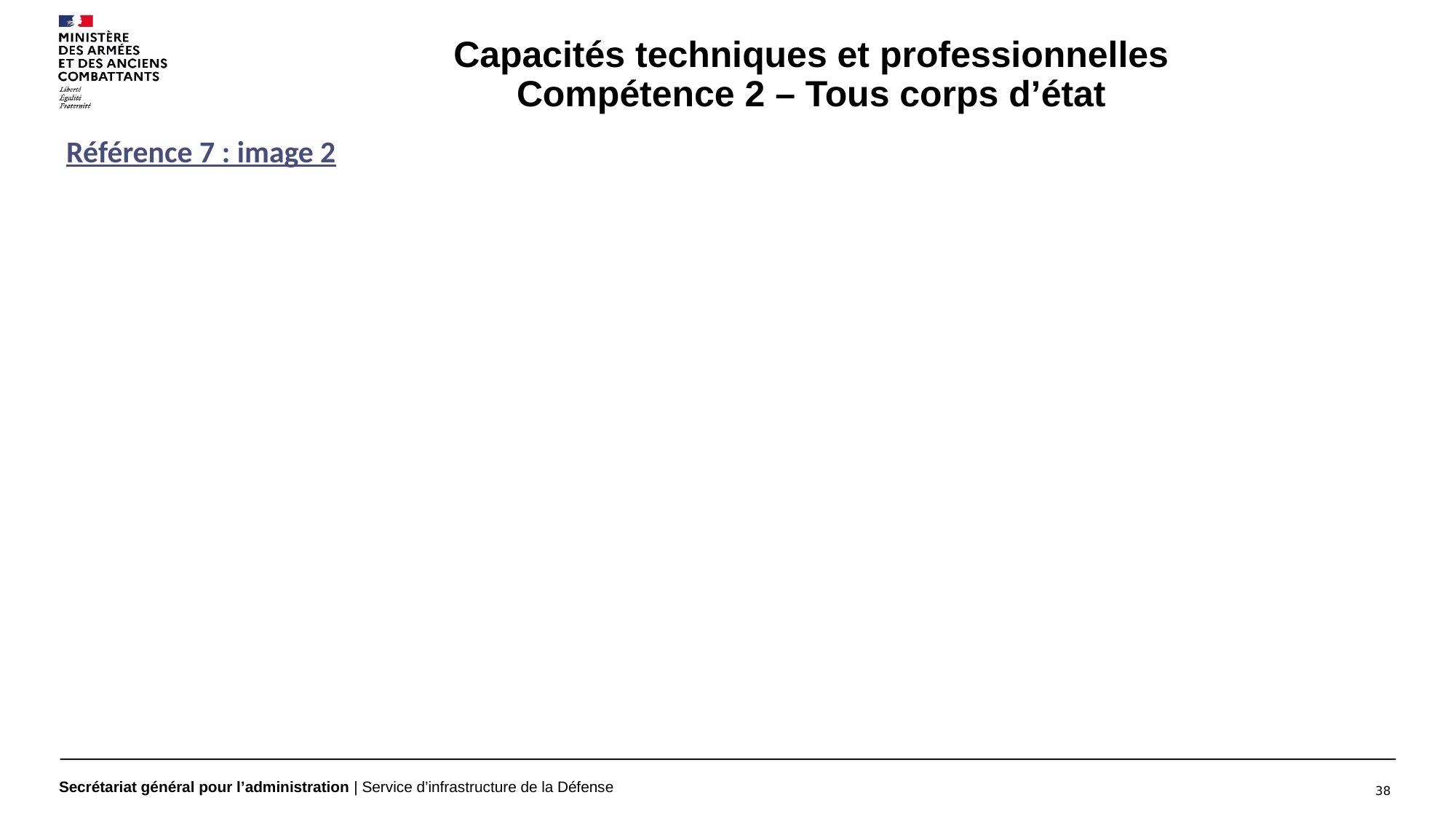

# Capacités techniques et professionnelles Compétence 2 – Tous corps d’état
Référence 7 : image 2

38